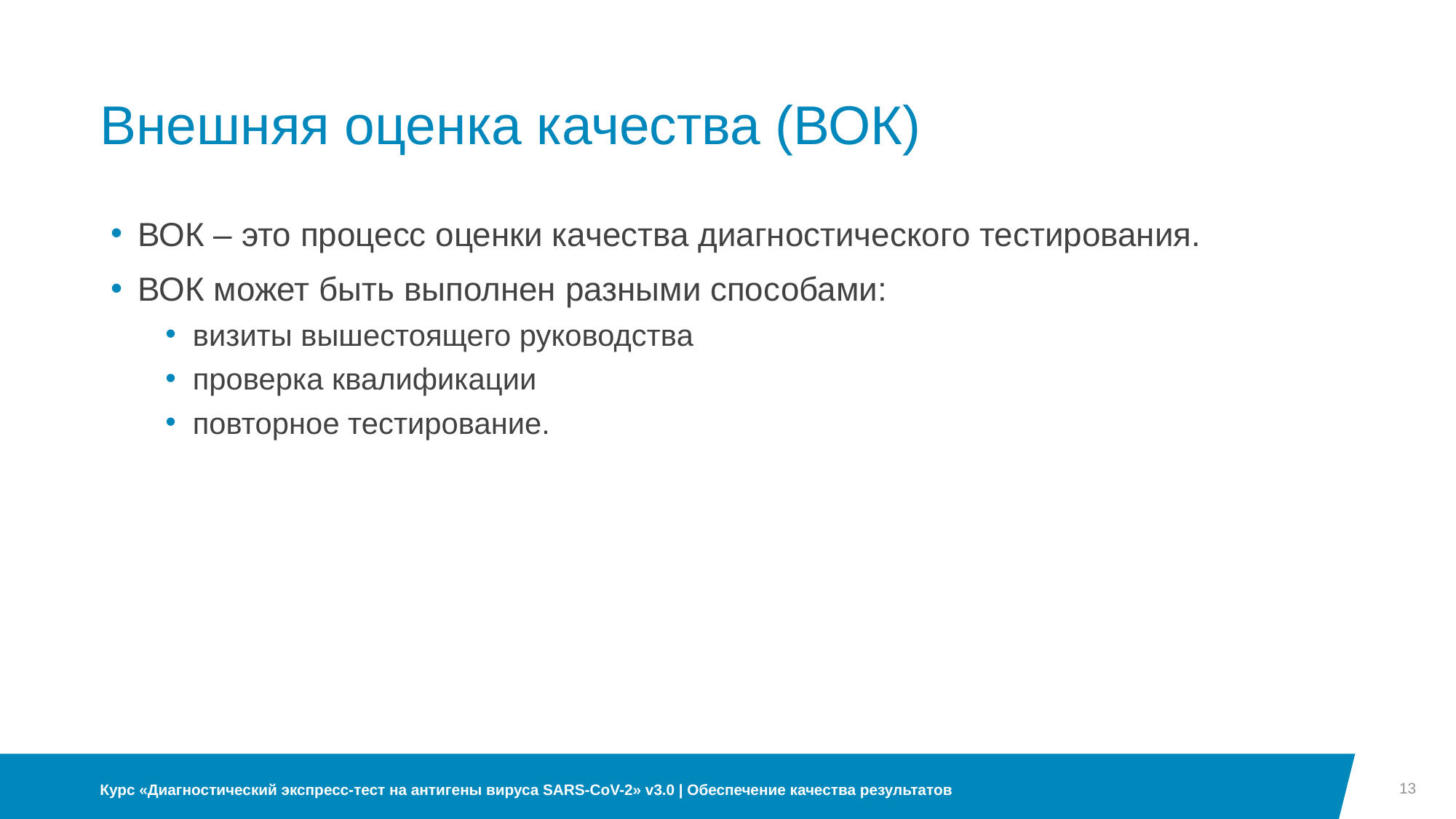

# Внешняя оценка качества (ВОК)

ВОК – это процесс оценки качества диагностического тестирования.
ВОК может быть выполнен разными способами:
визиты вышестоящего руководства
проверка квалификации
повторное тестирование.

13
Курс «Диагностический экспресс-тест на антигены вируса SARS-CoV-2» v3.0 | Обеспечение качества результатов